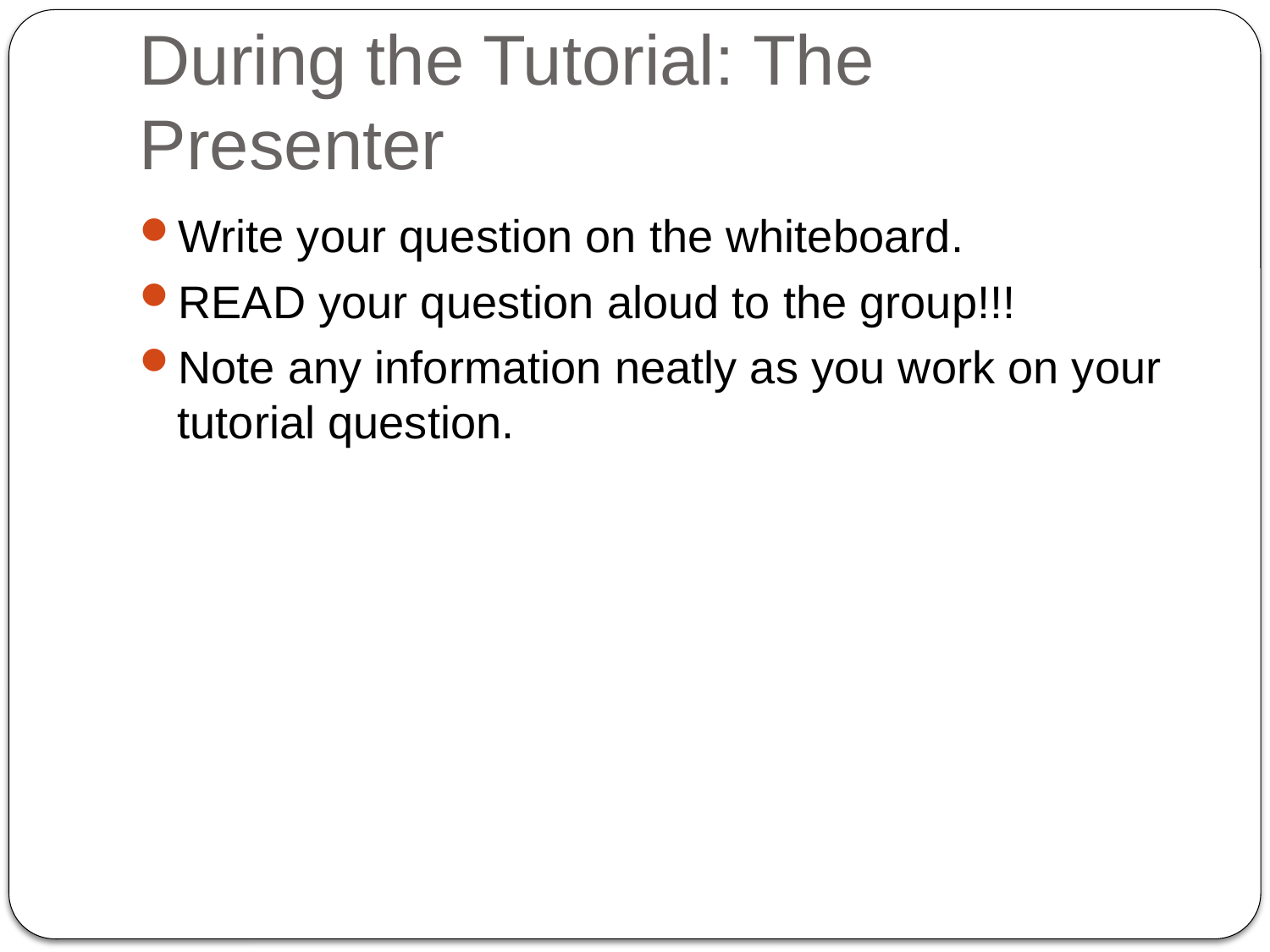

# During the Tutorial: The Presenter
Write your question on the whiteboard.
READ your question aloud to the group!!!
Note any information neatly as you work on your tutorial question.